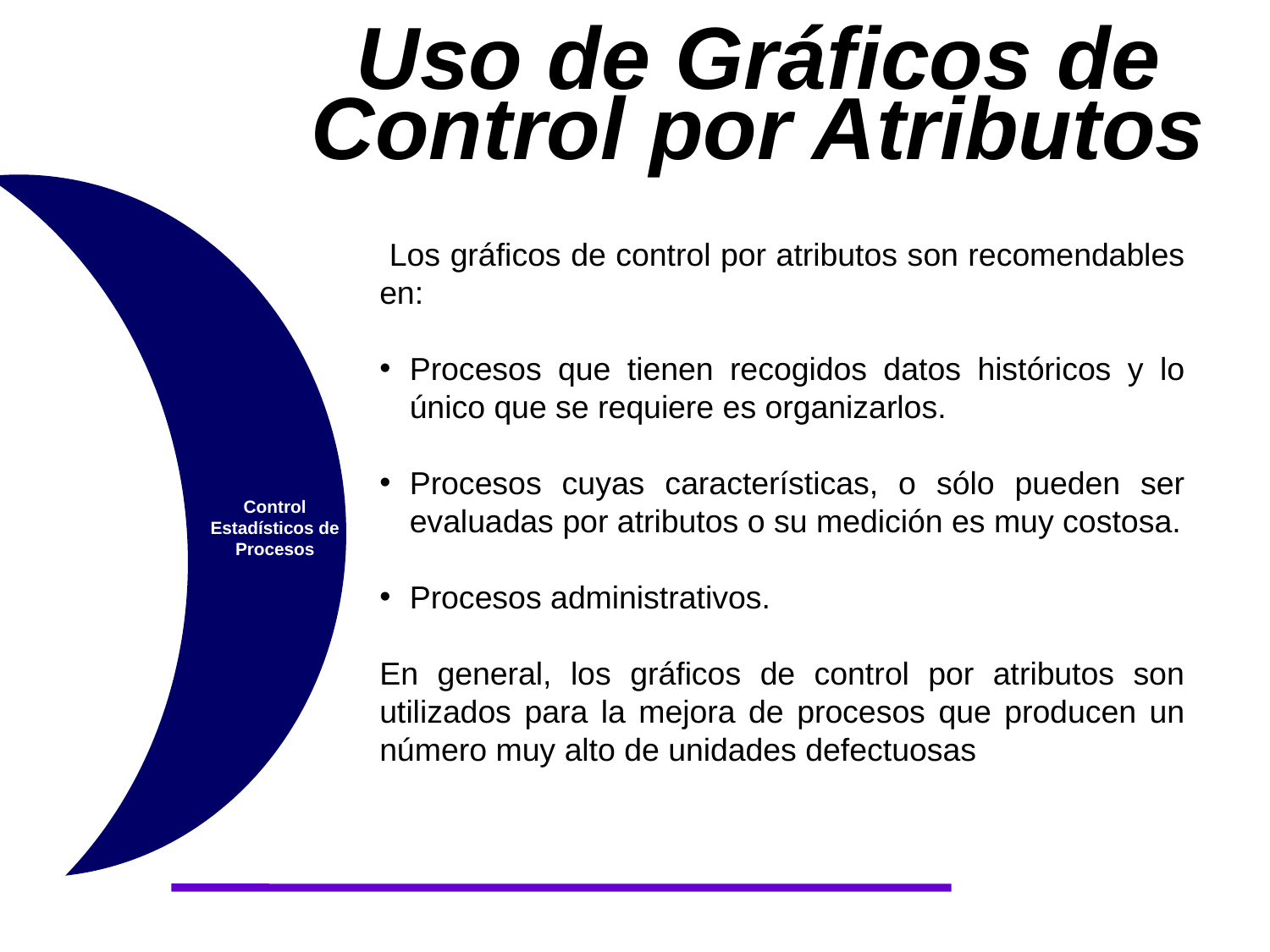

Uso de Gráficos de Control por Atributos

 Los gráficos de control por atributos son recomendables en:

Procesos que tienen recogidos datos históricos y lo único que se requiere es organizarlos.

Procesos cuyas características, o sólo pueden ser evaluadas por atributos o su medición es muy costosa.

Procesos administrativos.

En general, los gráficos de control por atributos son utilizados para la mejora de procesos que producen un número muy alto de unidades defectuosas
Control Estadísticos de Procesos